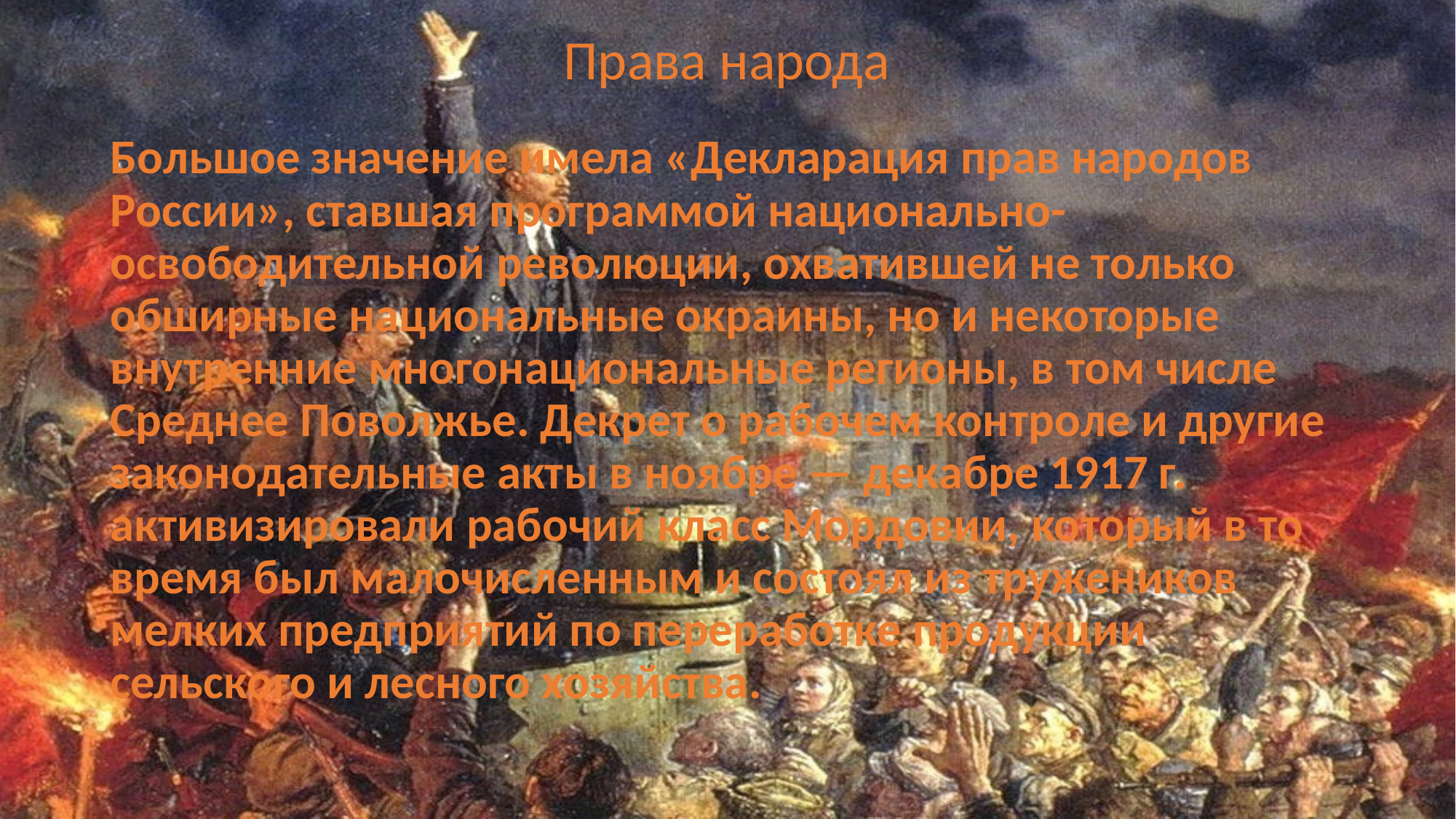

# Права народа
Большое значение имела «Декларация прав народов России», ставшая программой национально-освободительной революции, охватившей не только обширные национальные окраины, но и некоторые внутренние многонациональные регионы, в том числе Среднее Поволжье. Декрет о рабочем контроле и другие законодательные акты в ноябре — декабре 1917 г. активизировали рабочий класс Мордовии, который в то время был малочисленным и состоял из тружеников мелких предприятий по переработке продукции сельского и лесного хозяйства.